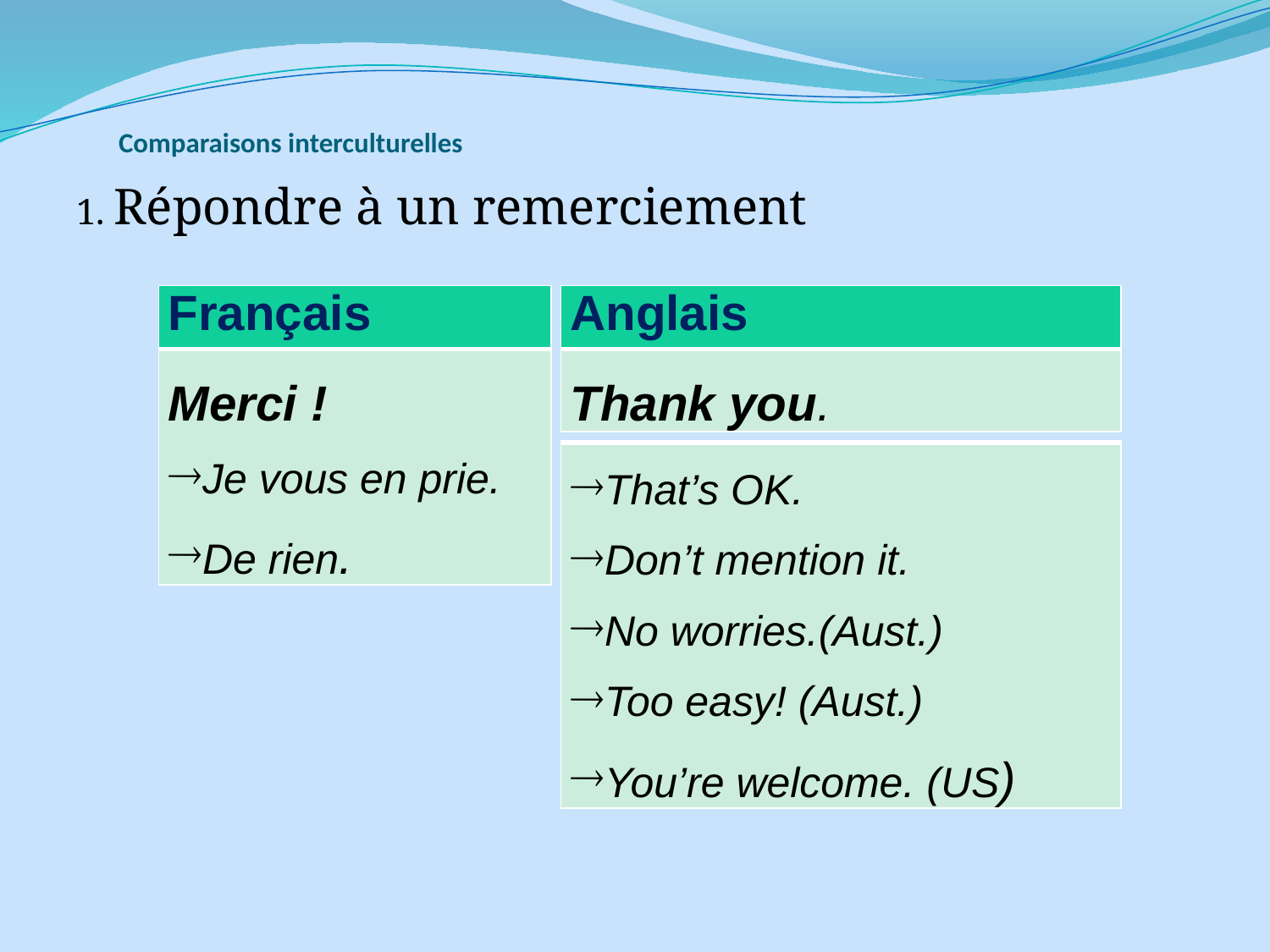

# Comparaisons interculturelles
1. Répondre à un remerciement

| Français |
| --- |
| Merci ! Je vous en prie. De rien. |
| Anglais |
| --- |
| Thank you. |
| That’s OK. Don’t mention it. No worries.(Aust.) Too easy! (Aust.) You’re welcome. (US) |
| --- |